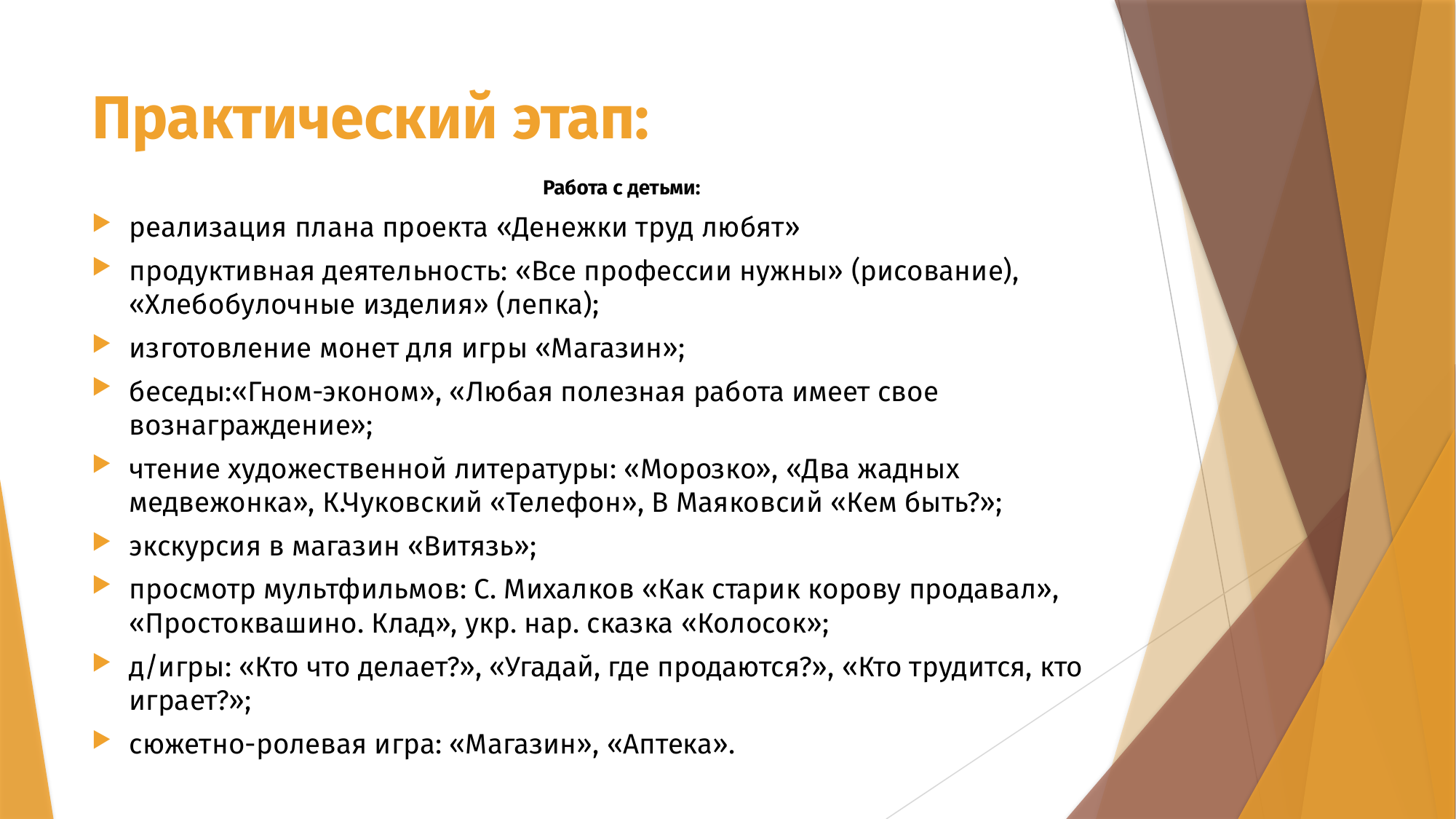

# Практический этап:
Работа с детьми:
реализация плана проекта «Денежки труд любят»
продуктивная деятельность: «Все профессии нужны» (рисование), «Хлебобулочные изделия» (лепка);
изготовление монет для игры «Магазин»;
беседы:«Гном-эконом», «Любая полезная работа имеет свое вознаграждение»;
чтение художественной литературы: «Морозко», «Два жадных медвежонка», К.Чуковский «Телефон», В Маяковсий «Кем быть?»;
экскурсия в магазин «Витязь»;
просмотр мультфильмов: С. Михалков «Как старик корову продавал», «Простоквашино. Клад», укр. нар. сказка «Колосок»;
д/игры: «Кто что делает?», «Угадай, где продаются?», «Кто трудится, кто играет?»;
сюжетно-ролевая игра: «Магазин», «Аптека».